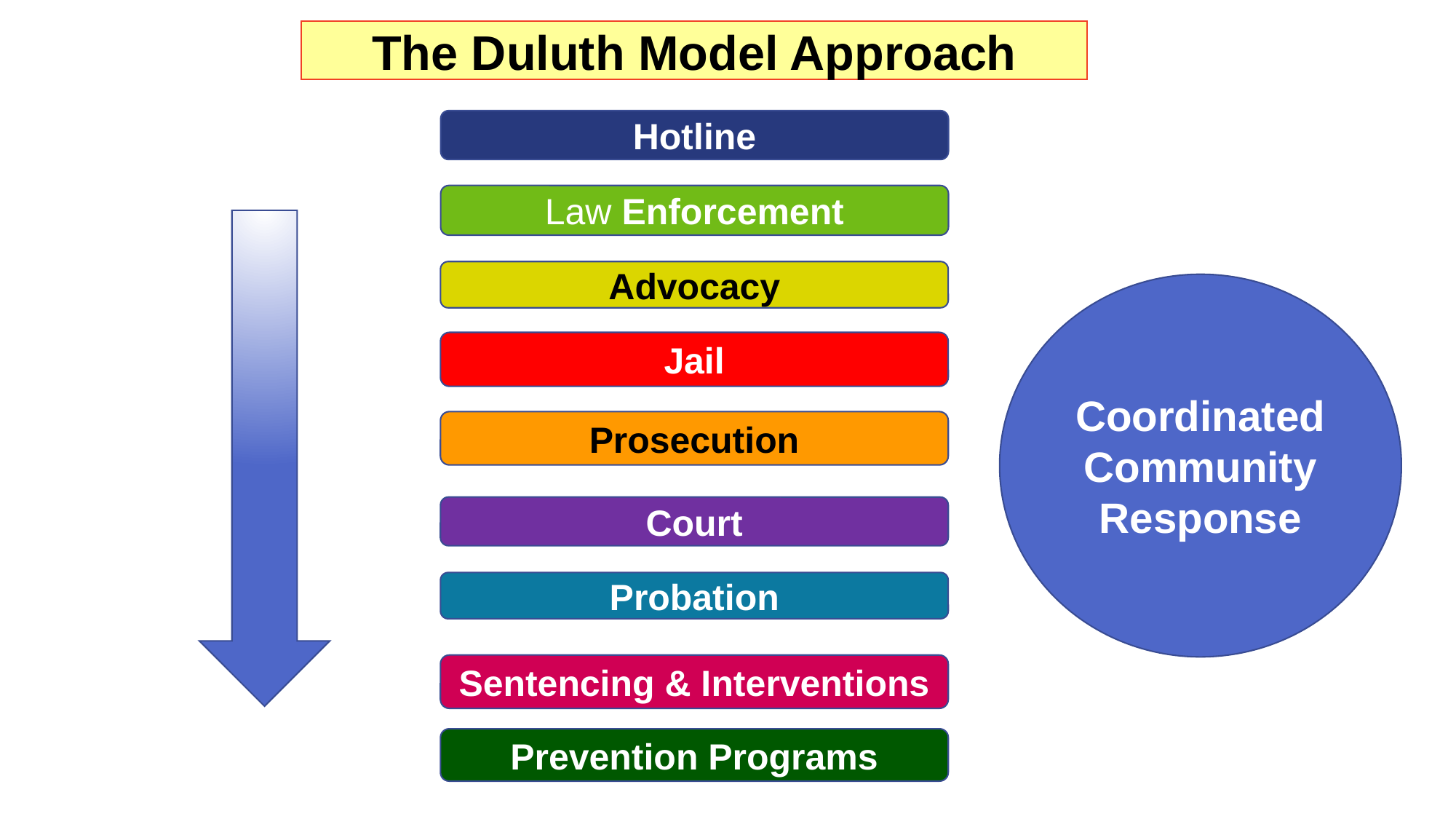

The Duluth Model Approach
Hotline
Law Enforcement

Advocacy
Coordinated Community Response
Jail
Prosecution
Court
Probation
Sentencing & Interventions
Prevention Programs